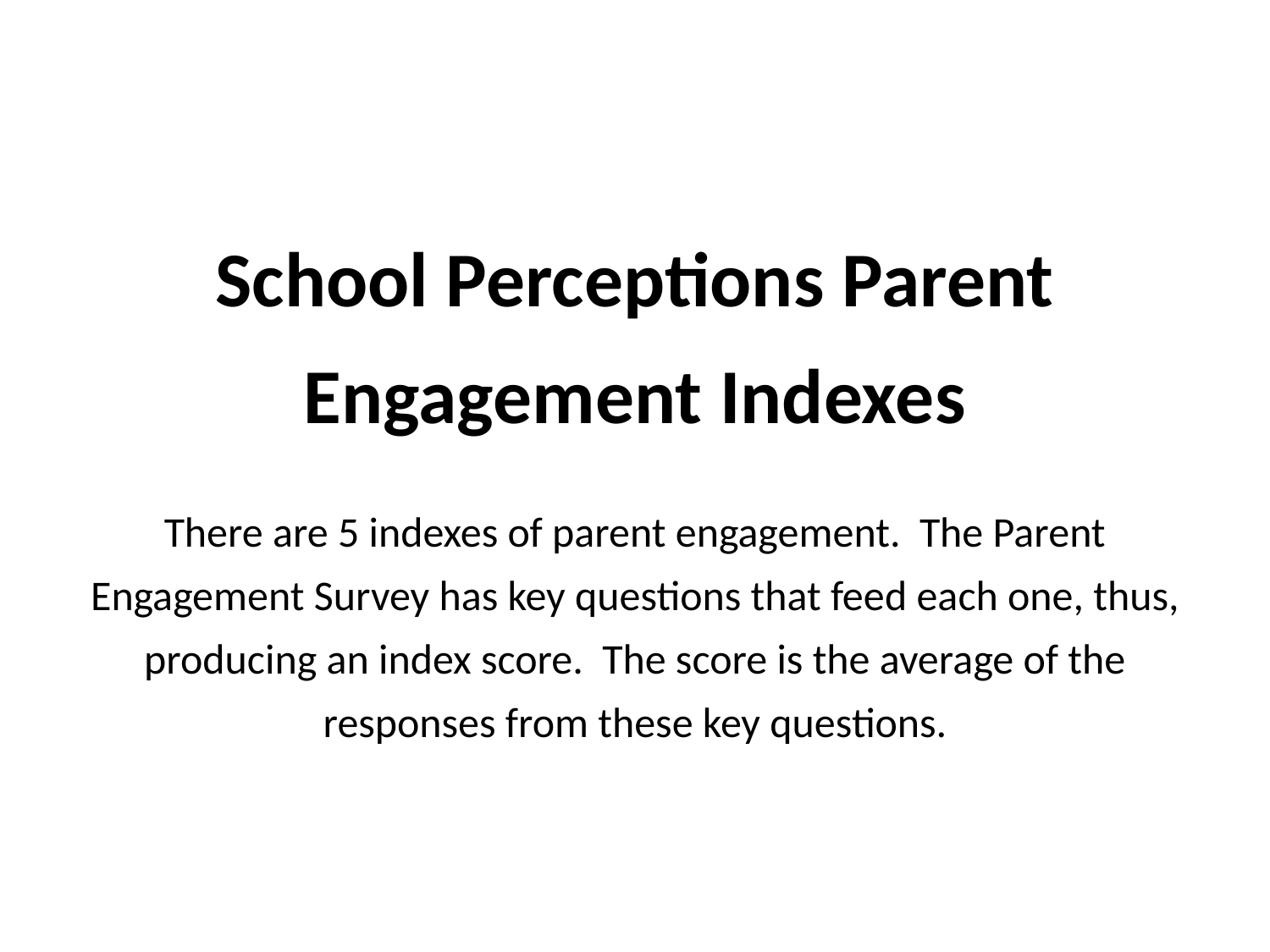

# School Perceptions Parent Engagement Indexes There are 5 indexes of parent engagement.  The Parent Engagement Survey has key questions that feed each one, thus, producing an index score.  The score is the average of the responses from these key questions.